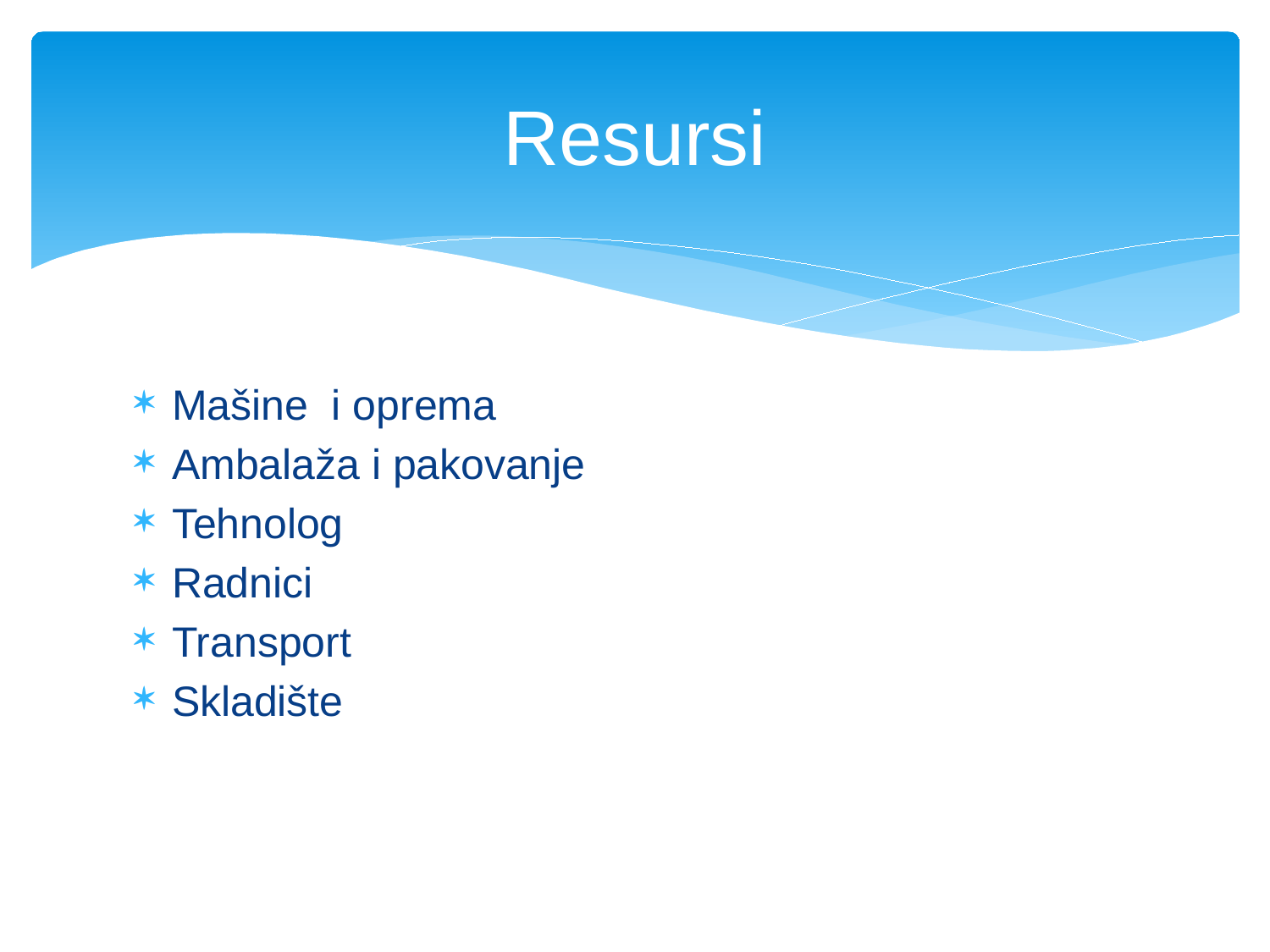

# Resursi
Mašine  i oprema
Ambalaža i pakovanje
Tehnolog
Radnici
Transport
Skladište